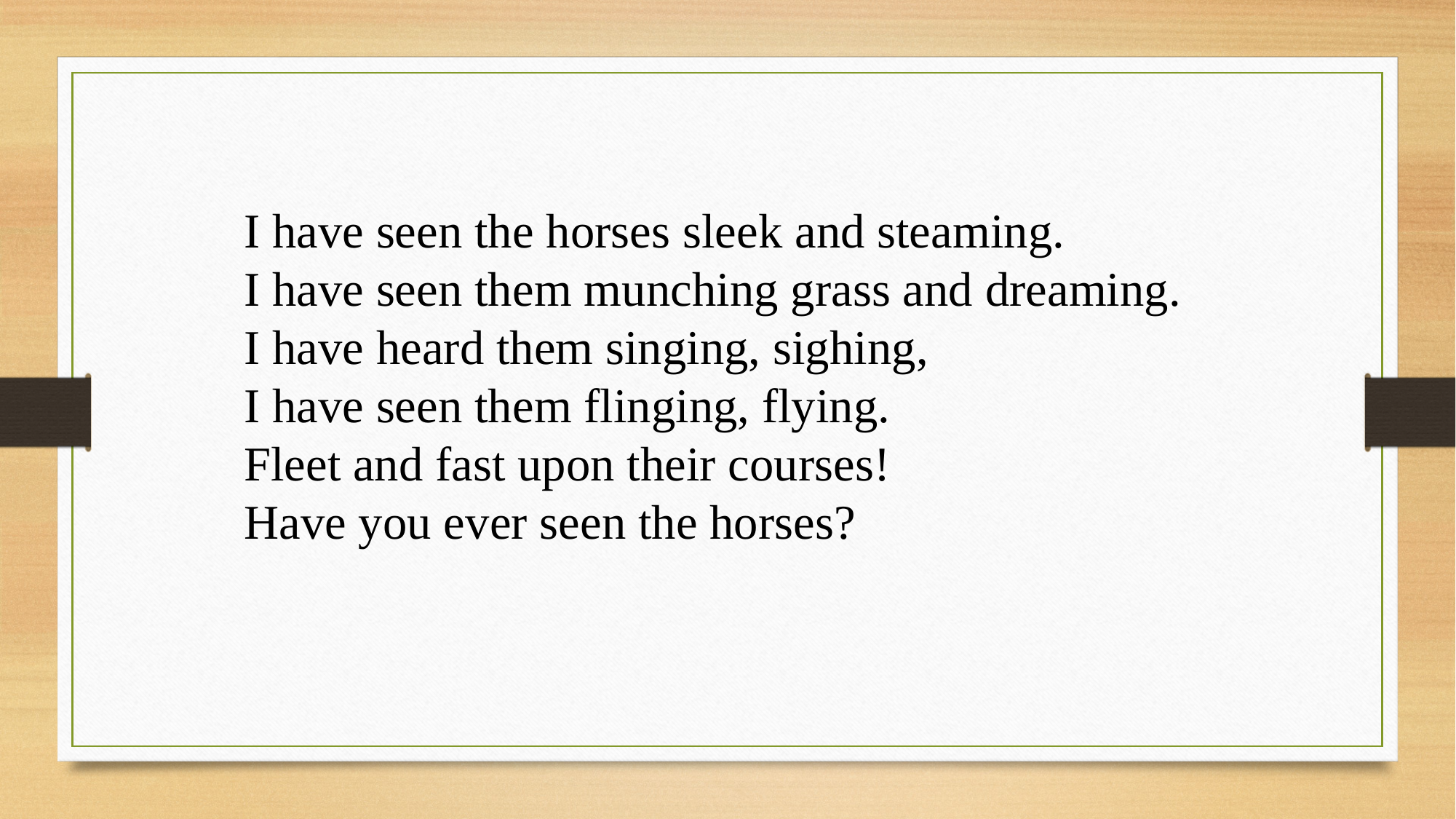

I have seen the horses sleek and steaming.
I have seen them munching grass and dreaming.
I have heard them singing, sighing,
I have seen them flinging, flying.
Fleet and fast upon their courses!
Have you ever seen the horses?